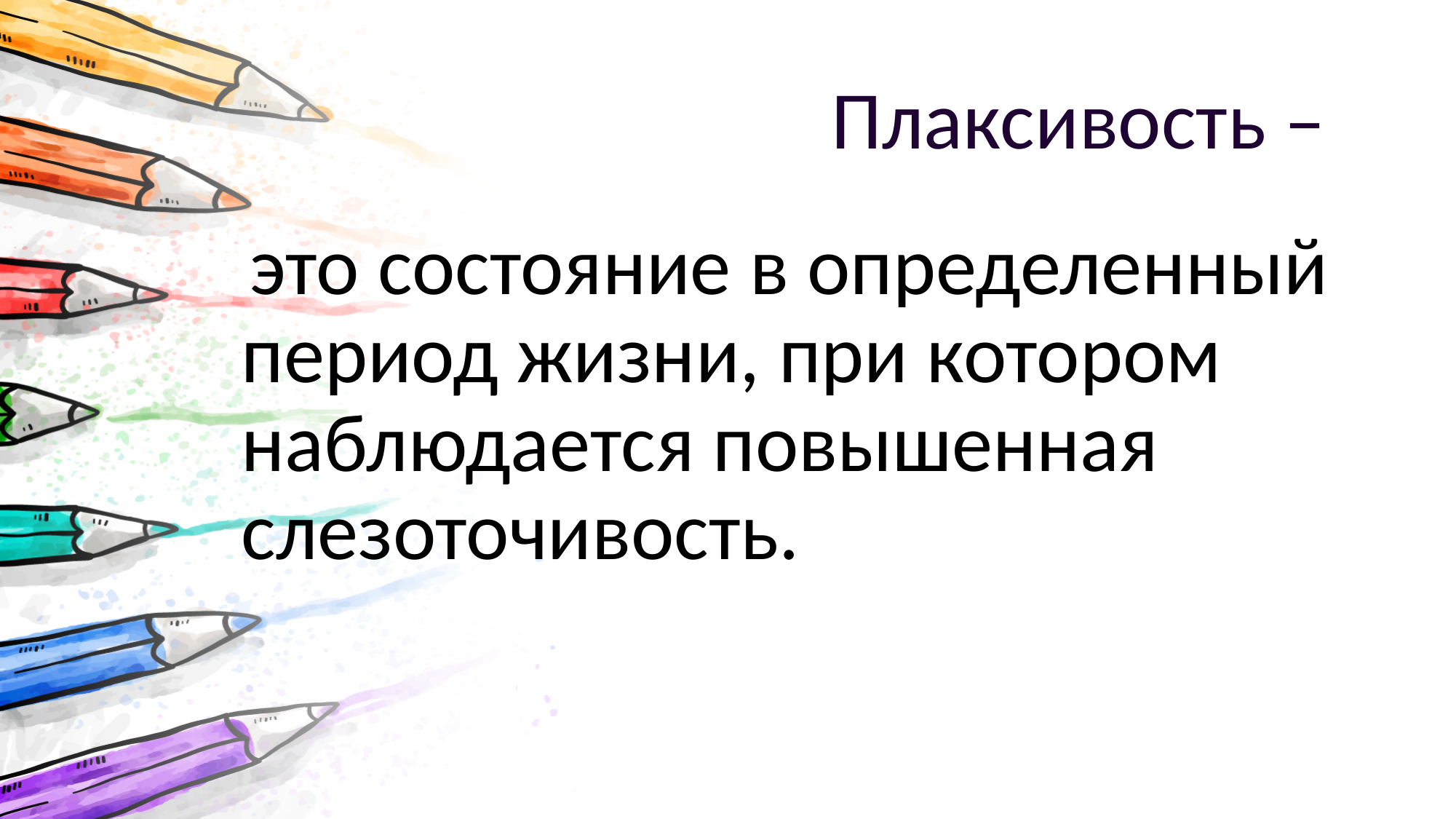

# Плаксивость –
 это состояние в определенный период жизни, при котором наблюдается повышенная слезоточивость.